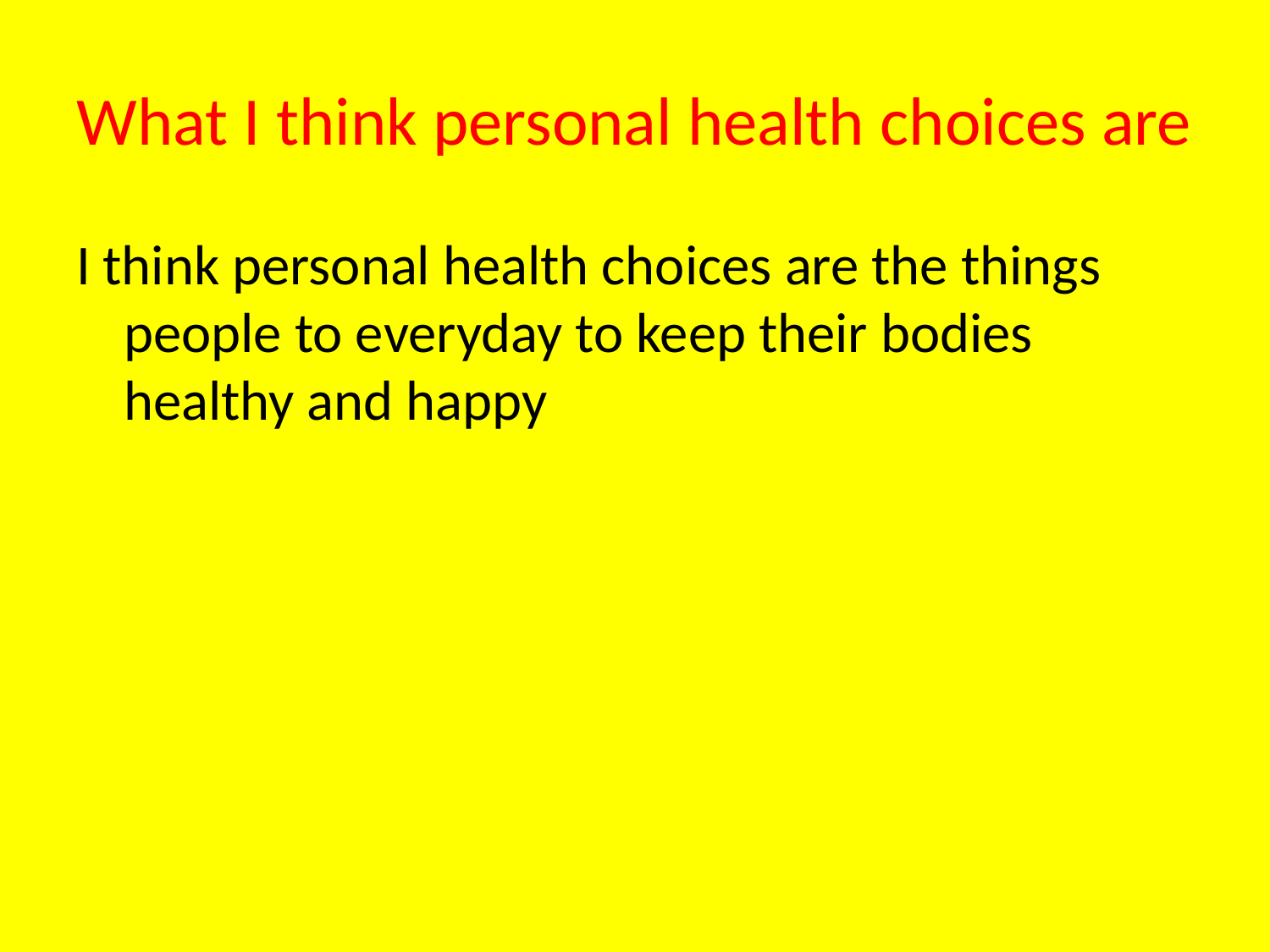

# What I think personal health choices are
I think personal health choices are the things people to everyday to keep their bodies healthy and happy